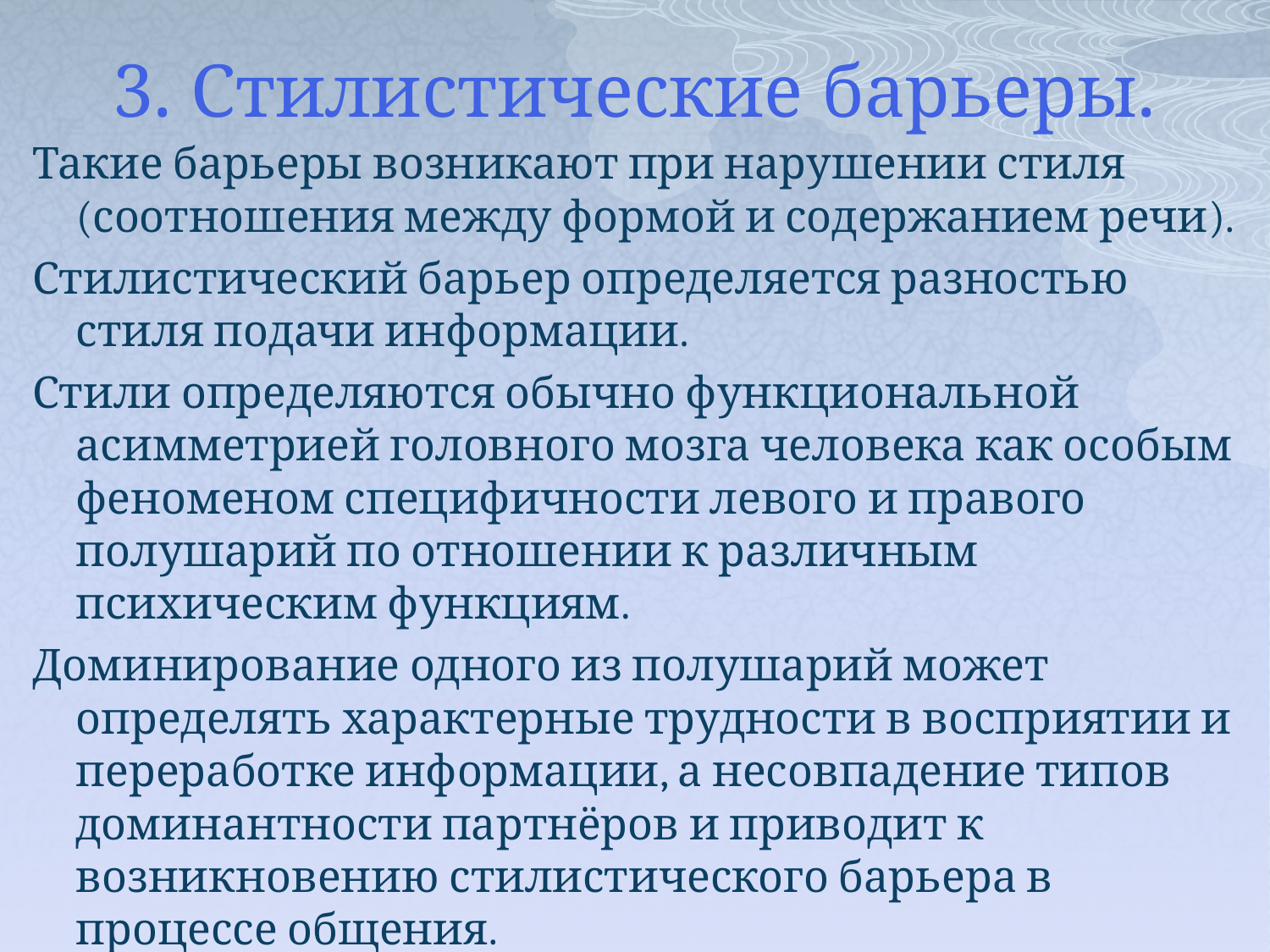

# 3. Стилистические барьеры.
Такие барьеры возникают при нарушении стиля (соотношения между формой и содержанием речи).
Стилистический барьер определяется разностью стиля подачи информации.
Стили определяются обычно функциональной асимметрией головного мозга человека как особым феноменом специфичности левого и правого полушарий по отношении к различным психическим функциям.
Доминирование одного из полушарий может определять характерные трудности в восприятии и переработке информации, а несовпадение типов доминантности партнёров и приводит к возникновению стилистического барьера в процессе общения.